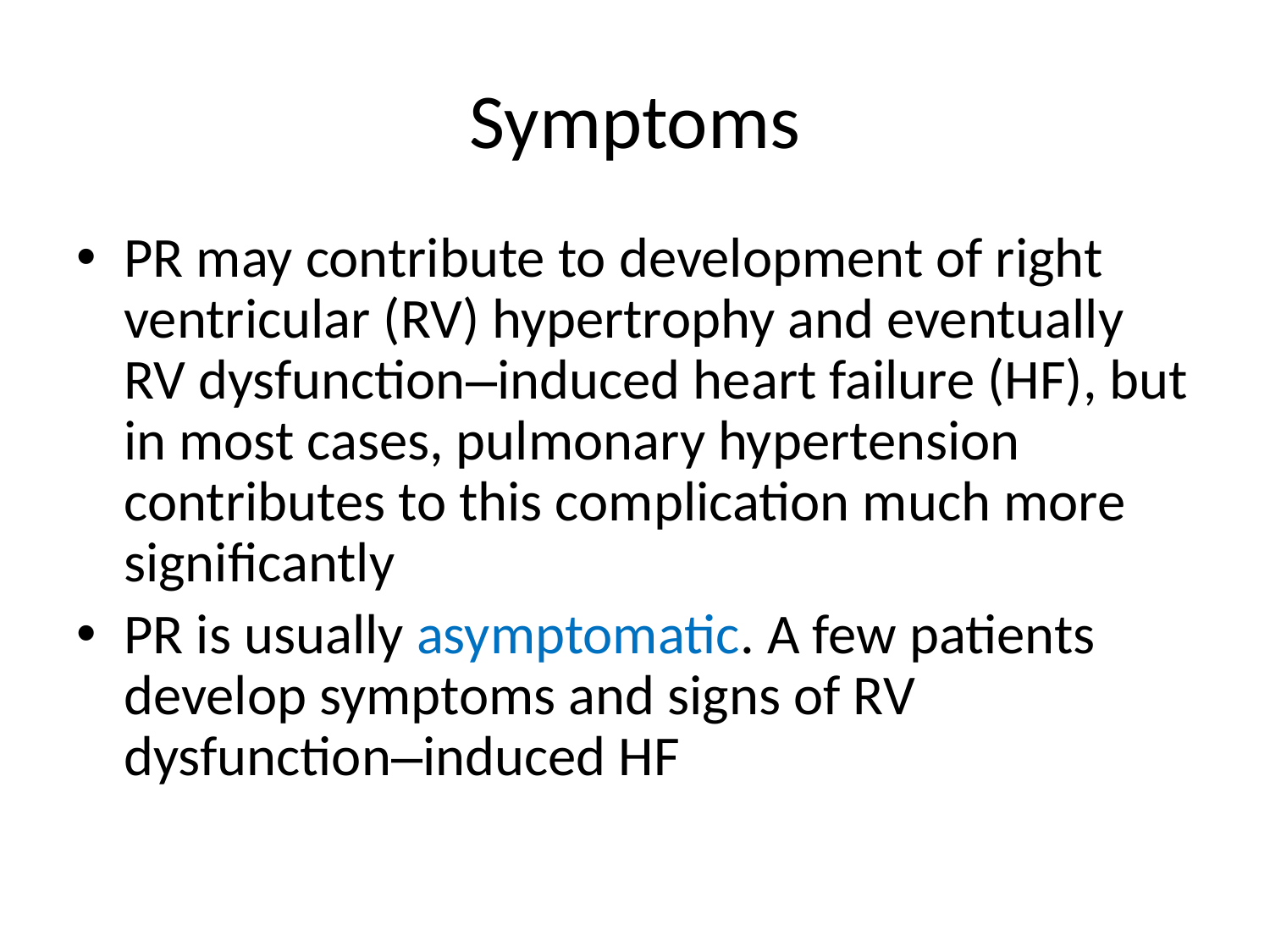

# Symptoms
PR may contribute to development of right ventricular (RV) hypertrophy and eventually RV dysfunction–induced heart failure (HF), but in most cases, pulmonary hypertension contributes to this complication much more significantly
PR is usually asymptomatic. A few patients develop symptoms and signs of RV dysfunction–induced HF